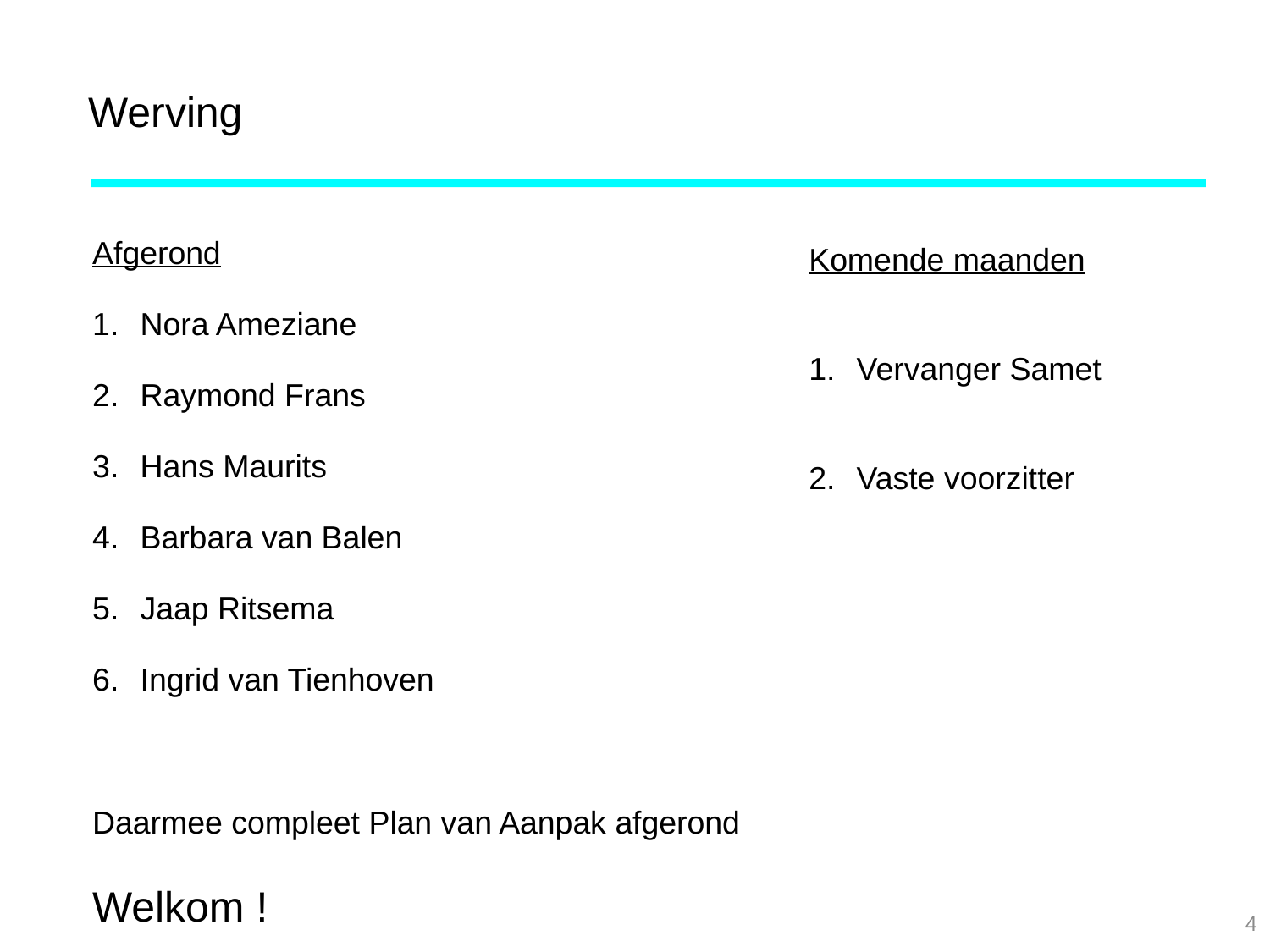

# Werving
Komende maanden
Vervanger Samet
Vaste voorzitter

Afgerond
Nora Ameziane
Raymond Frans
Hans Maurits
Barbara van Balen
Jaap Ritsema
Ingrid van Tienhoven

Daarmee compleet Plan van Aanpak afgerond
Welkom !
4